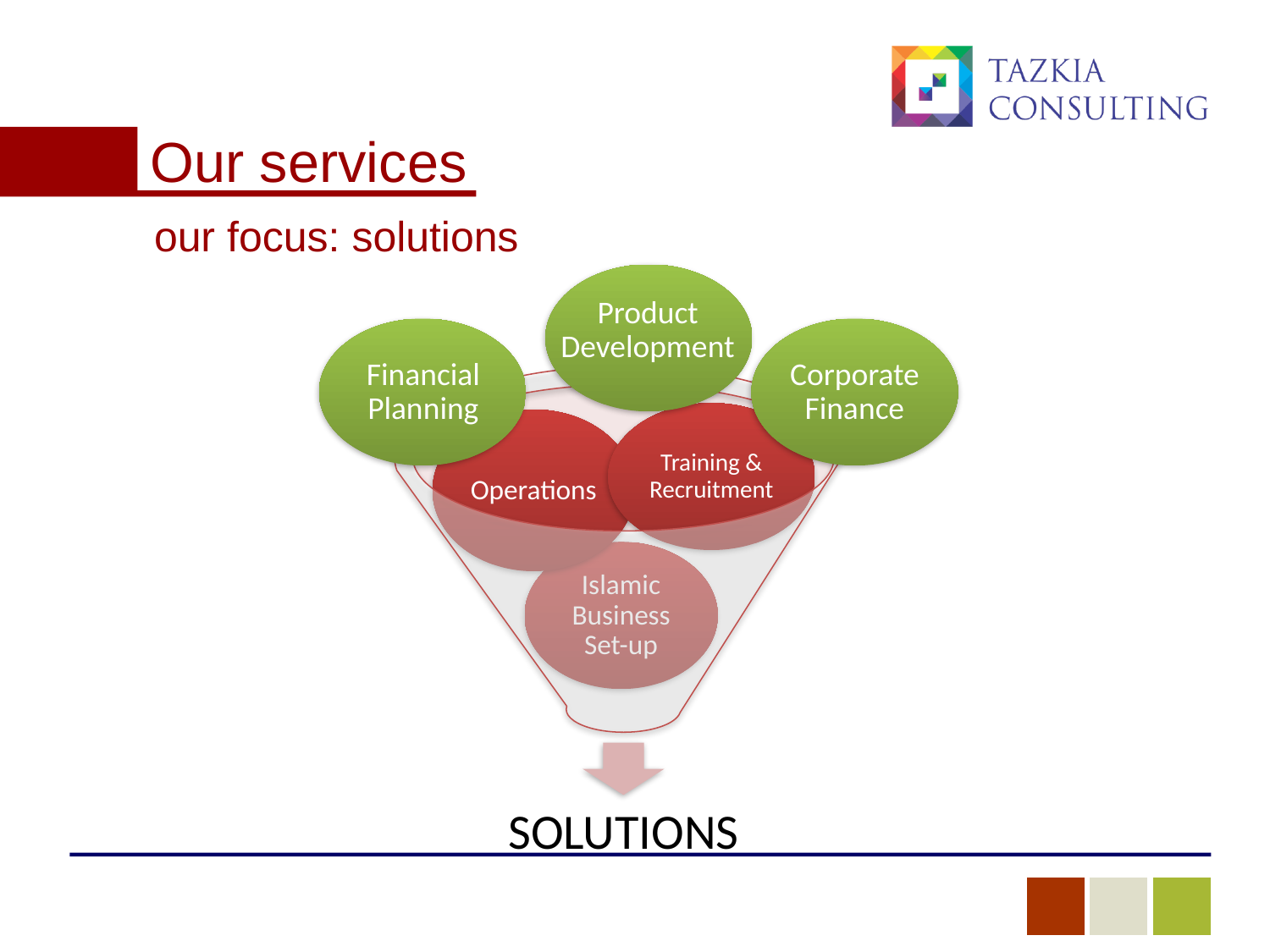

Our services

our focus: solutions

Product Development

Financial Planning

Corporate Finance
SOLUTIONS
Islamic Business Set-up
Operations
Training & Recruitment